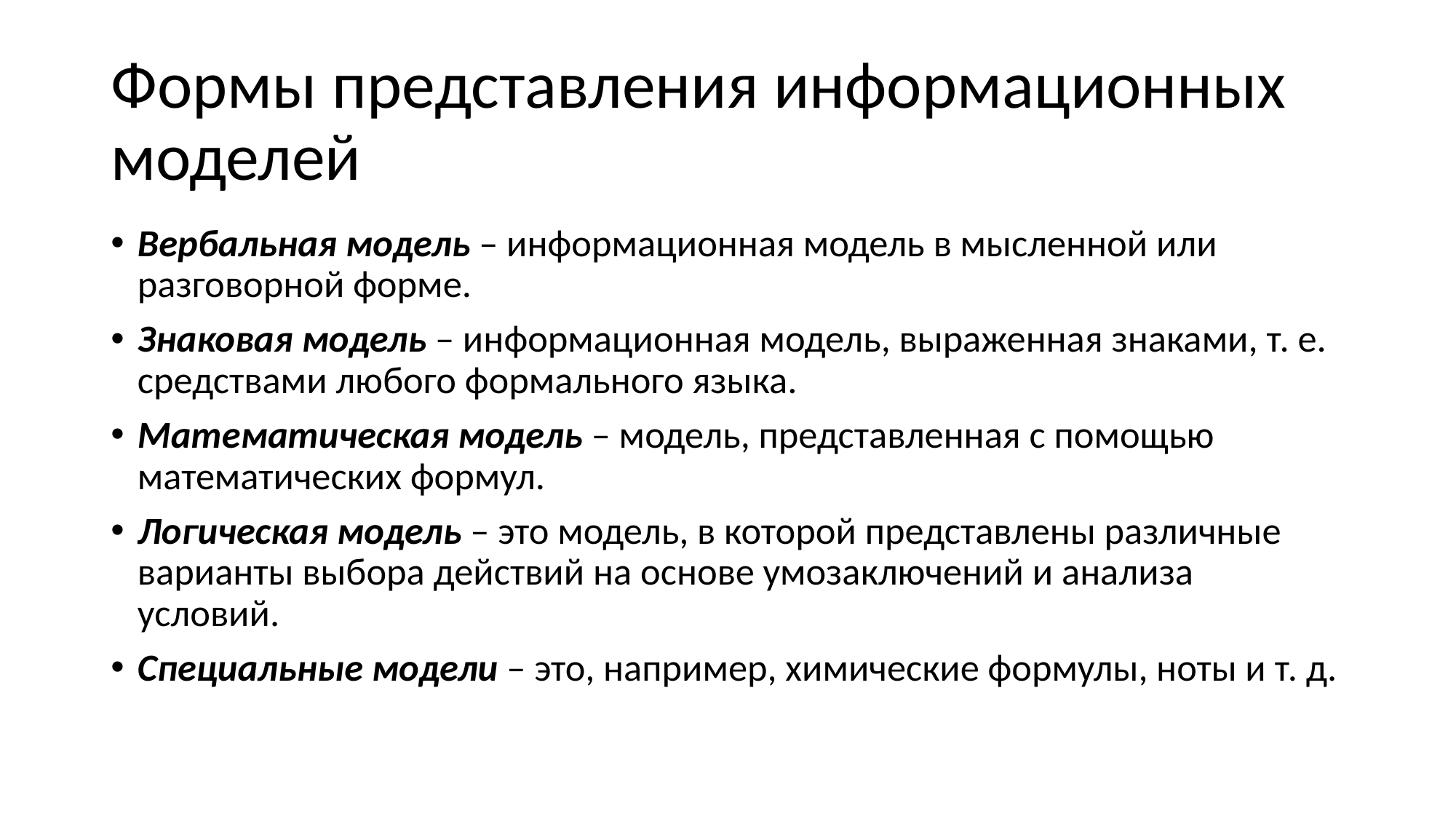

# Формы представления информационных моделей
Вербальная модель – информационная модель в мысленной или разговорной форме.
Знаковая модель – информационная модель, выраженная знаками, т. е. средствами любого формального языка.
Математическая модель – модель, представленная с помощью математических формул.
Логическая модель – это модель, в которой представлены различные варианты выбора действий на основе умозаключений и анализа условий.
Специальные модели – это, например, химические формулы, ноты и т. д.